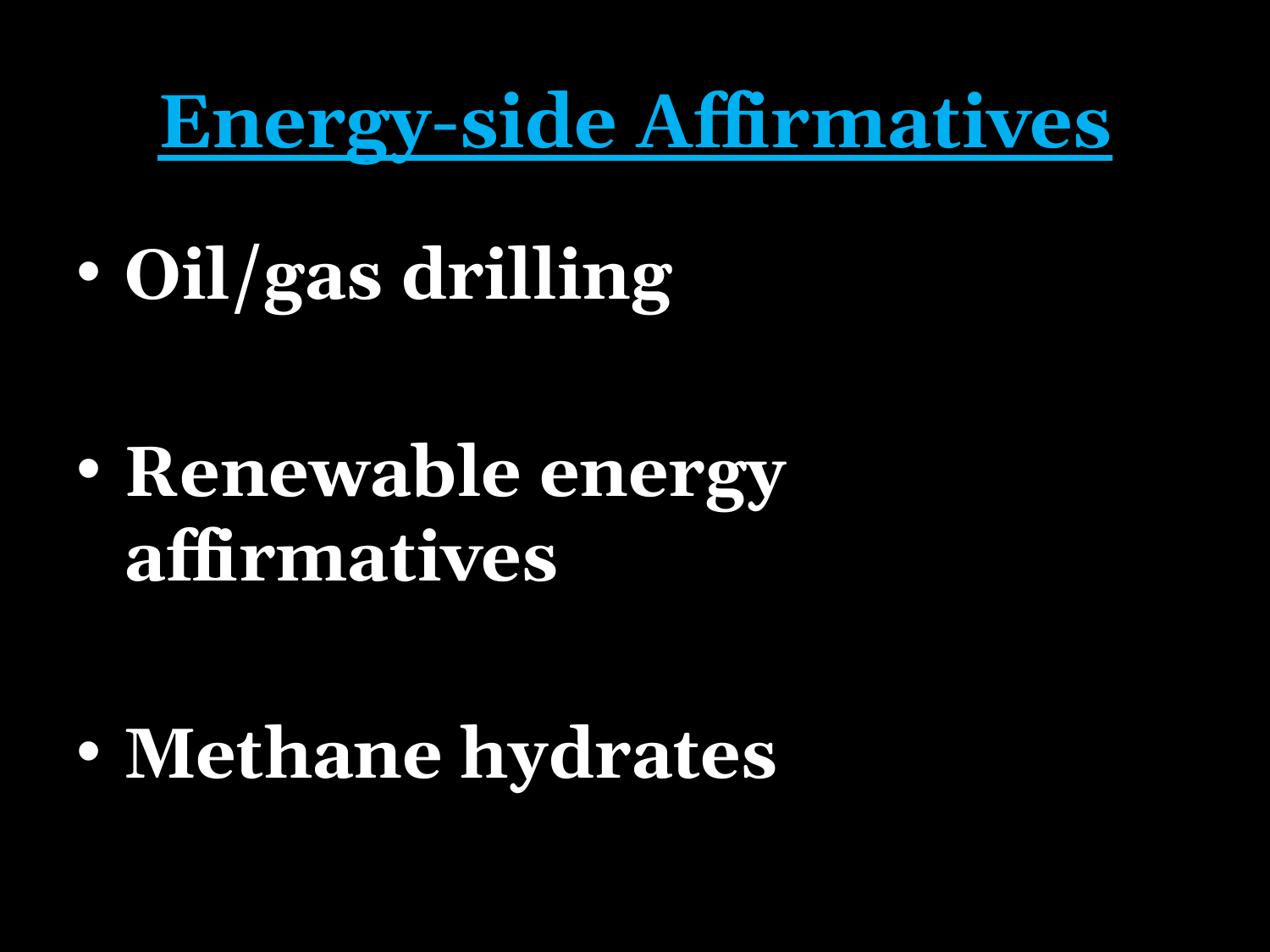

# Energy-side Affirmatives
Oil/gas drilling

Renewable energy affirmatives

Methane hydrates